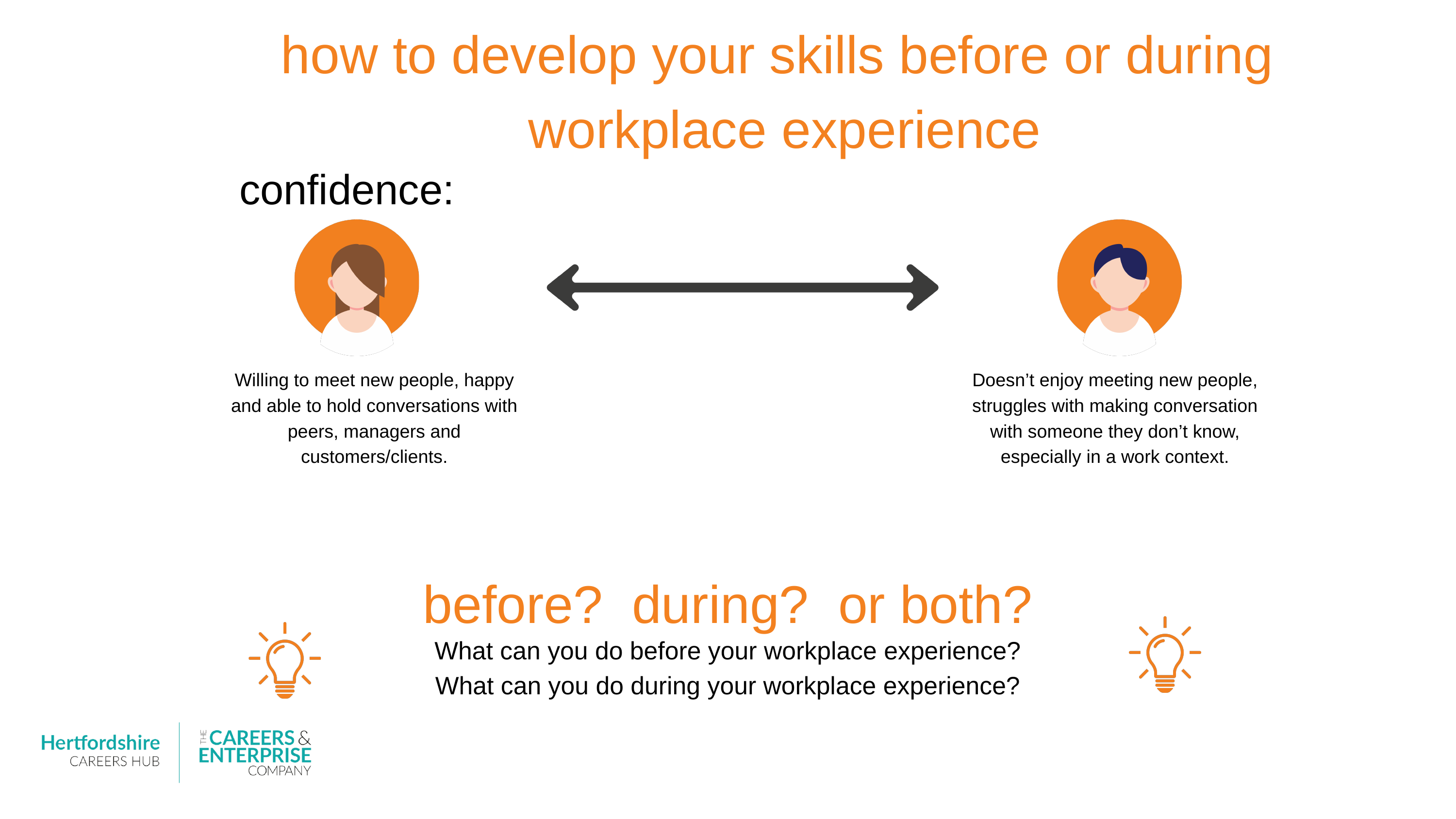

how to develop your skills before or during
workplace experience
confidence:

Willing to meet new people, happy and able to hold conversations with peers, managers and customers/clients.
Doesn’t enjoy meeting new people, struggles with making conversation with someone they don’t know, especially in a work context.
before?  during?  or both?

What can you do before your workplace experience?
What can you do during your workplace experience?